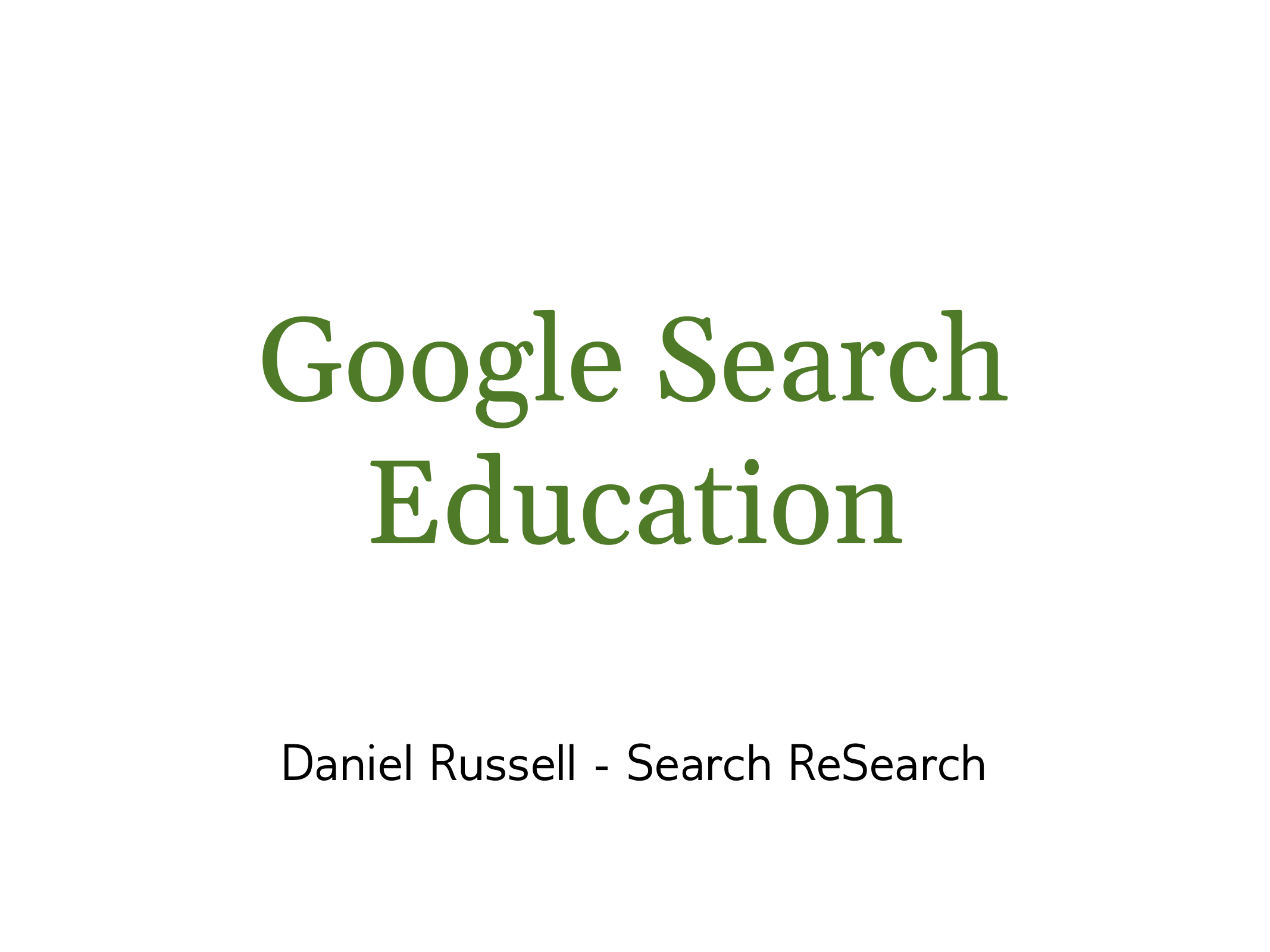

Google Search Education
Daniel Russell - Search ReSearch